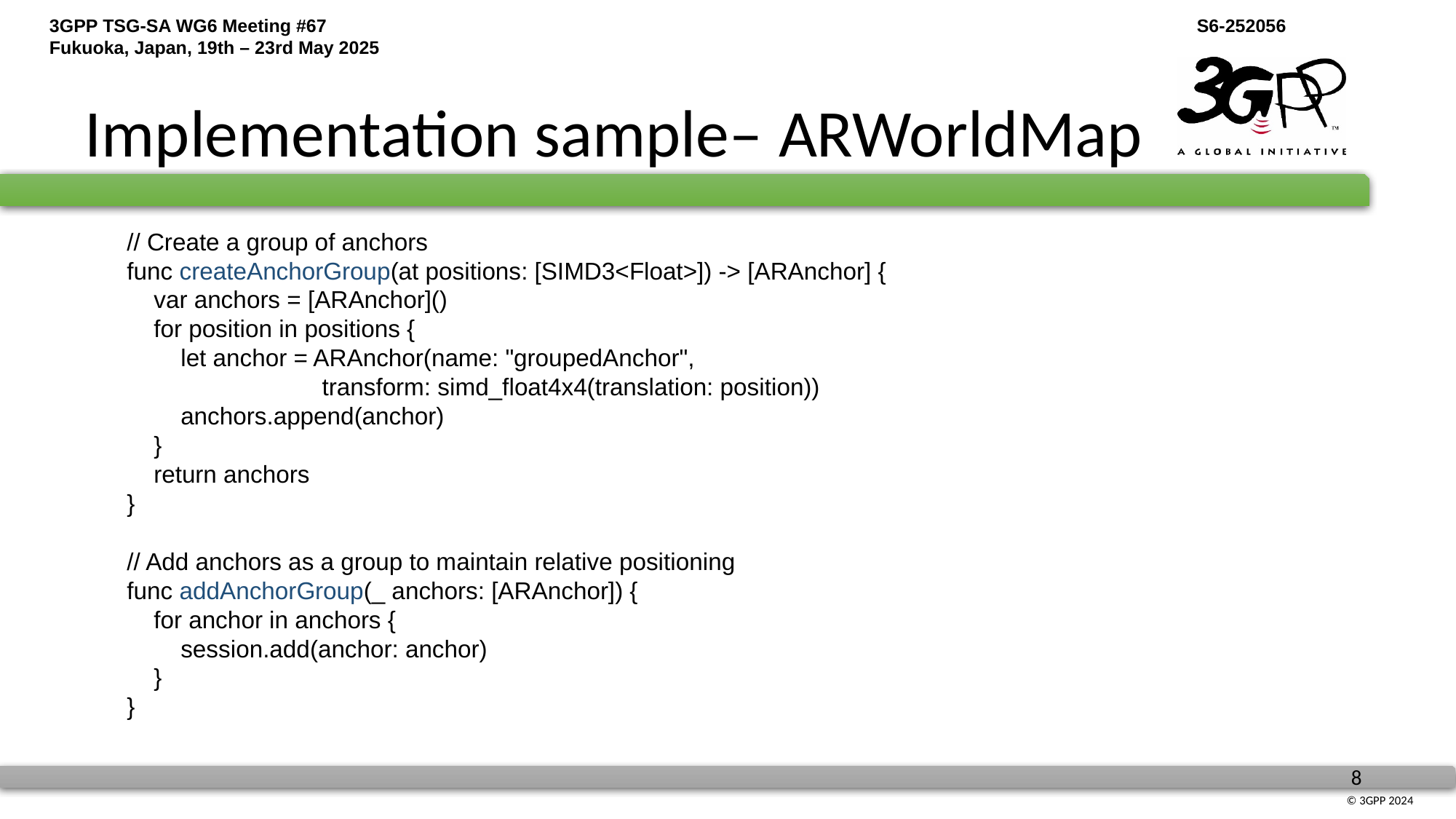

# Implementation sample– ARWorldMap
// Create a group of anchors
func createAnchorGroup(at positions: [SIMD3<Float>]) -> [ARAnchor] {
    var anchors = [ARAnchor]()
    for position in positions {
        let anchor = ARAnchor(name: "groupedAnchor",
                             transform: simd_float4x4(translation: position))
        anchors.append(anchor)
    }
    return anchors
}

// Add anchors as a group to maintain relative positioning
func addAnchorGroup(_ anchors: [ARAnchor]) {
    for anchor in anchors {
        session.add(anchor: anchor)
    }
}